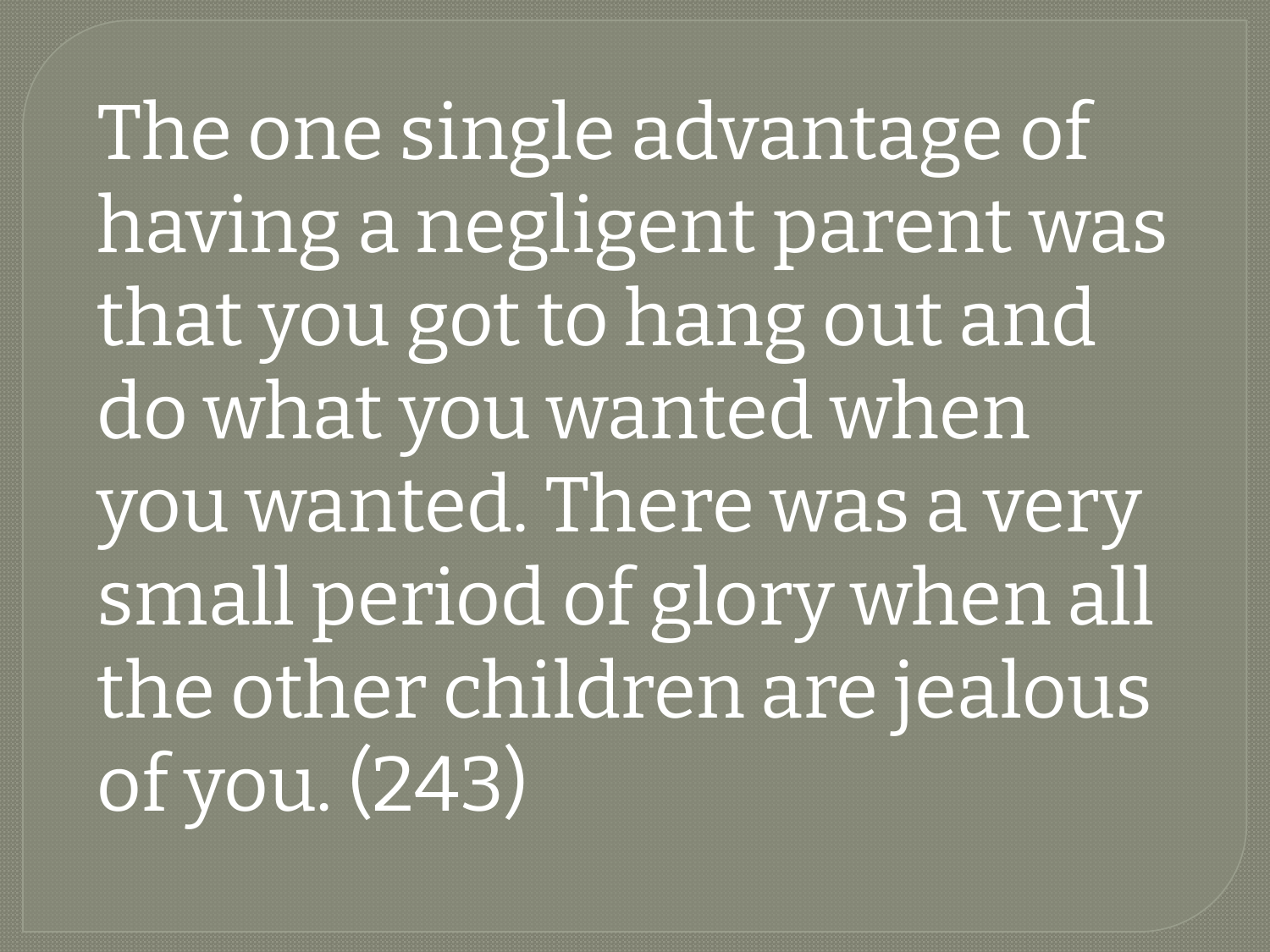

The one single advantage of having a negligent parent was that you got to hang out and do what you wanted when you wanted. There was a very small period of glory when all the other children are jealous of you. (243)